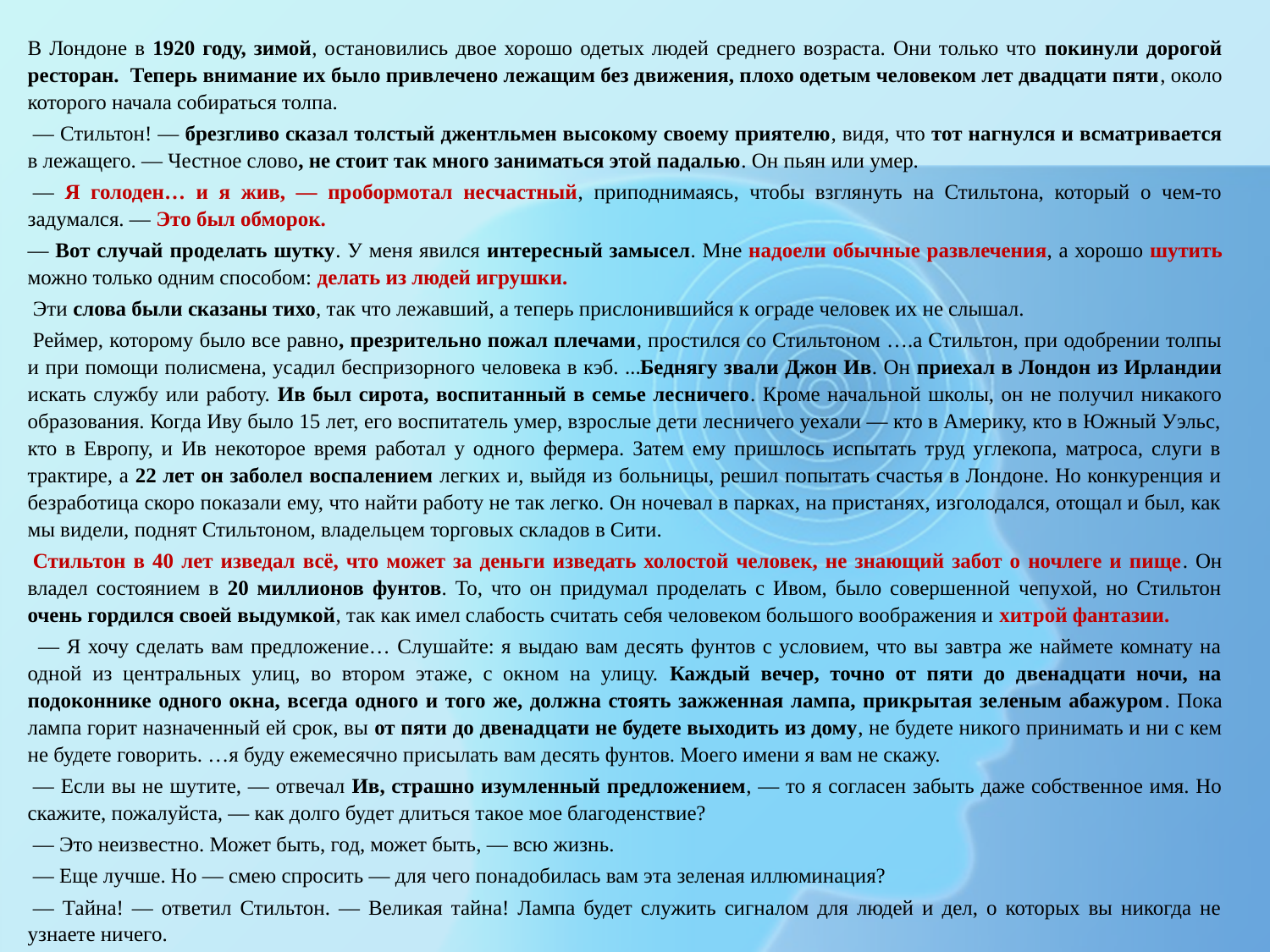

В Лондоне в 1920 году, зимой, остановились двое хорошо одетых людей среднего возраста. Они только что покинули дорогой ресторан.  Теперь внимание их было привлечено лежащим без движения, плохо одетым человеком лет двадцати пяти, около которого начала собираться толпа.
 — Стильтон! — брезгливо сказал толстый джентльмен высокому своему приятелю, видя, что тот нагнулся и всматривается в лежащего. — Честное слово, не стоит так много заниматься этой падалью. Он пьян или умер.
 — Я голоден… и я жив, — пробормотал несчастный, приподнимаясь, чтобы взглянуть на Стильтона, который о чем-то задумался. — Это был обморок.
— Вот случай проделать шутку. У меня явился интересный замысел. Мне надоели обычные развлечения, а хорошо шутить можно только одним способом: делать из людей игрушки.
 Эти слова были сказаны тихо, так что лежавший, а теперь прислонившийся к ограде человек их не слышал.
 Реймер, которому было все равно, презрительно пожал плечами, простился со Стильтоном ….а Стильтон, при одобрении толпы и при помощи полисмена, усадил беспризорного человека в кэб. …Беднягу звали Джон Ив. Он приехал в Лондон из Ирландии искать службу или работу. Ив был сирота, воспитанный в семье лесничего. Кроме начальной школы, он не получил никакого образования. Когда Иву было 15 лет, его воспитатель умер, взрослые дети лесничего уехали — кто в Америку, кто в Южный Уэльс, кто в Европу, и Ив некоторое время работал у одного фермера. Затем ему пришлось испытать труд углекопа, матроса, слуги в трактире, а 22 лет он заболел воспалением легких и, выйдя из больницы, решил попытать счастья в Лондоне. Но конкуренция и безработица скоро показали ему, что найти работу не так легко. Он ночевал в парках, на пристанях, изголодался, отощал и был, как мы видели, поднят Стильтоном, владельцем торговых складов в Сити.
 Стильтон в 40 лет изведал всё, что может за деньги изведать холостой человек, не знающий забот о ночлеге и пище. Он владел состоянием в 20 миллионов фунтов. То, что он придумал проделать с Ивом, было совершенной чепухой, но Стильтон очень гордился своей выдумкой, так как имел слабость считать себя человеком большого воображения и хитрой фантазии.
  — Я хочу сделать вам предложение… Слушайте: я выдаю вам десять фунтов с условием, что вы завтра же наймете комнату на одной из центральных улиц, во втором этаже, с окном на улицу. Каждый вечер, точно от пяти до двенадцати ночи, на подоконнике одного окна, всегда одного и того же, должна стоять зажженная лампа, прикрытая зеленым абажуром. Пока лампа горит назначенный ей срок, вы от пяти до двенадцати не будете выходить из дому, не будете никого принимать и ни с кем не будете говорить. …я буду ежемесячно присылать вам десять фунтов. Моего имени я вам не скажу.
 — Если вы не шутите, — отвечал Ив, страшно изумленный предложением, — то я согласен забыть даже собственное имя. Но скажите, пожалуйста, — как долго будет длиться такое мое благоденствие?
 — Это неизвестно. Может быть, год, может быть, — всю жизнь.
 — Еще лучше. Но — смею спросить — для чего понадобилась вам эта зеленая иллюминация?
 — Тайна! — ответил Стильтон. — Великая тайна! Лампа будет служить сигналом для людей и дел, о которых вы никогда не узнаете ничего.
 —